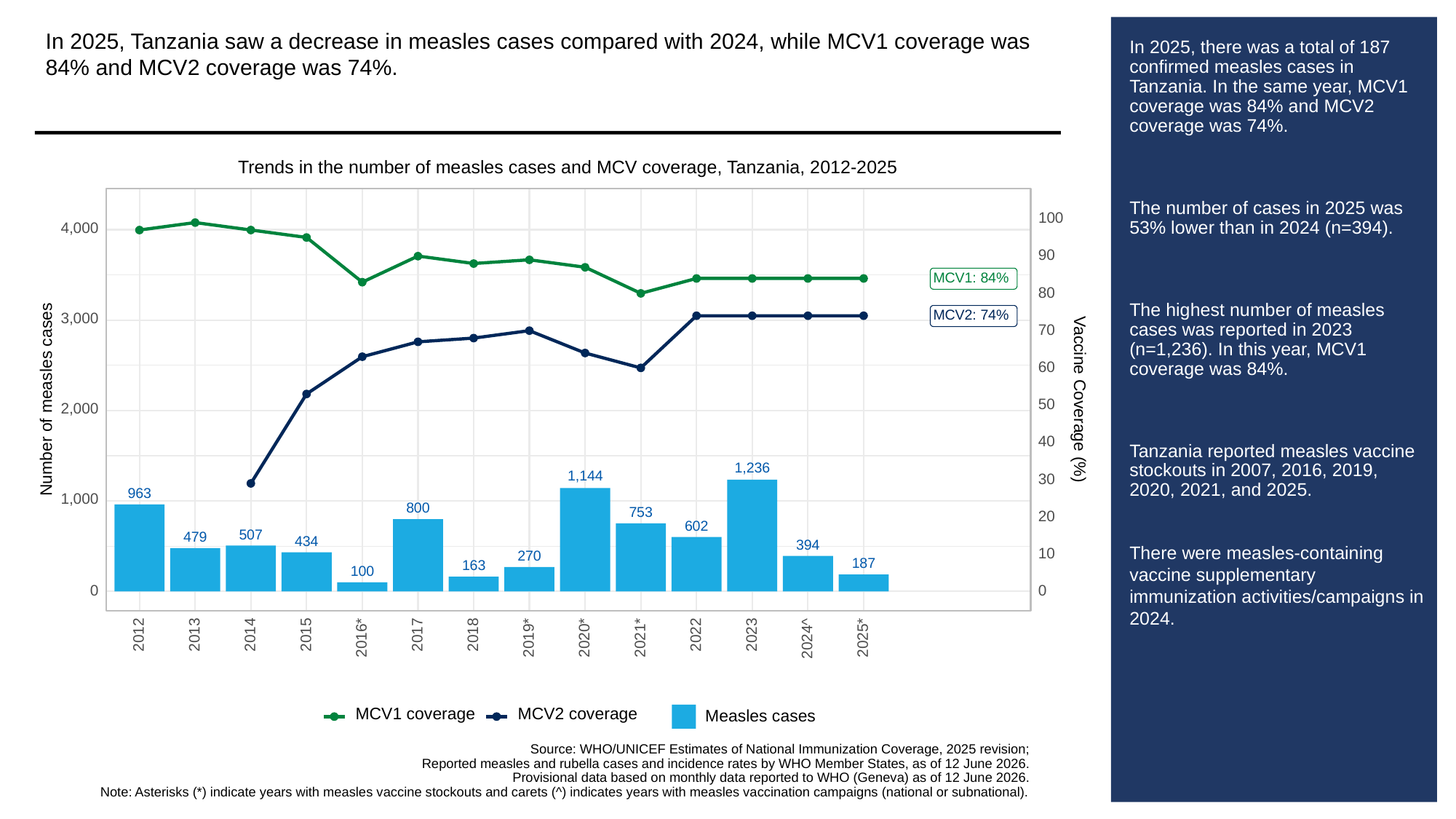

In 2025, Tanzania saw a decrease in measles cases compared with 2024, while MCV1 coverage was 84% and MCV2 coverage was 74%.
# In 2025, there was a total of 187 confirmed measles cases in Tanzania. In the same year, MCV1 coverage was 84% and MCV2 coverage was 74%.

The number of cases in 2025 was 53% lower than in 2024 (n=394).

The highest number of measles cases was reported in 2023 (n=1,236). In this year, MCV1 coverage was 84%.

Tanzania reported measles vaccine stockouts in 2007, 2016, 2019, 2020, 2021, and 2025.

There were measles-containing vaccine supplementary immunization activities/campaigns in 2024.

Trends in the number of measles cases and MCV coverage, Tanzania, 2012-2025

100

4,000

90

MCV1: 84%

80

MCV2: 74%

3,000

70

60

Vaccine Coverage (%)
Number of measles cases
50
2,000

40

1,236
1,144
30

963
1,000

800

753
20

602

507
479
434

394

10
270

187
163
100

0
0

2013
2023
2012
2014
2015
2017
2018
2022
2016*
2019*
2020*
2021*
2025*
2024^

MCV1 coverage
MCV2 coverage
Measles cases

Source: WHO/UNICEF Estimates of National Immunization Coverage, 2025 revision;
Reported measles and rubella cases and incidence rates by WHO Member States, as of 12 June 2026.
Provisional data based on monthly data reported to WHO (Geneva) as of 12 June 2026.
Note: Asterisks (*) indicate years with measles vaccine stockouts and carets (^) indicates years with measles vaccination campaigns (national or subnational).